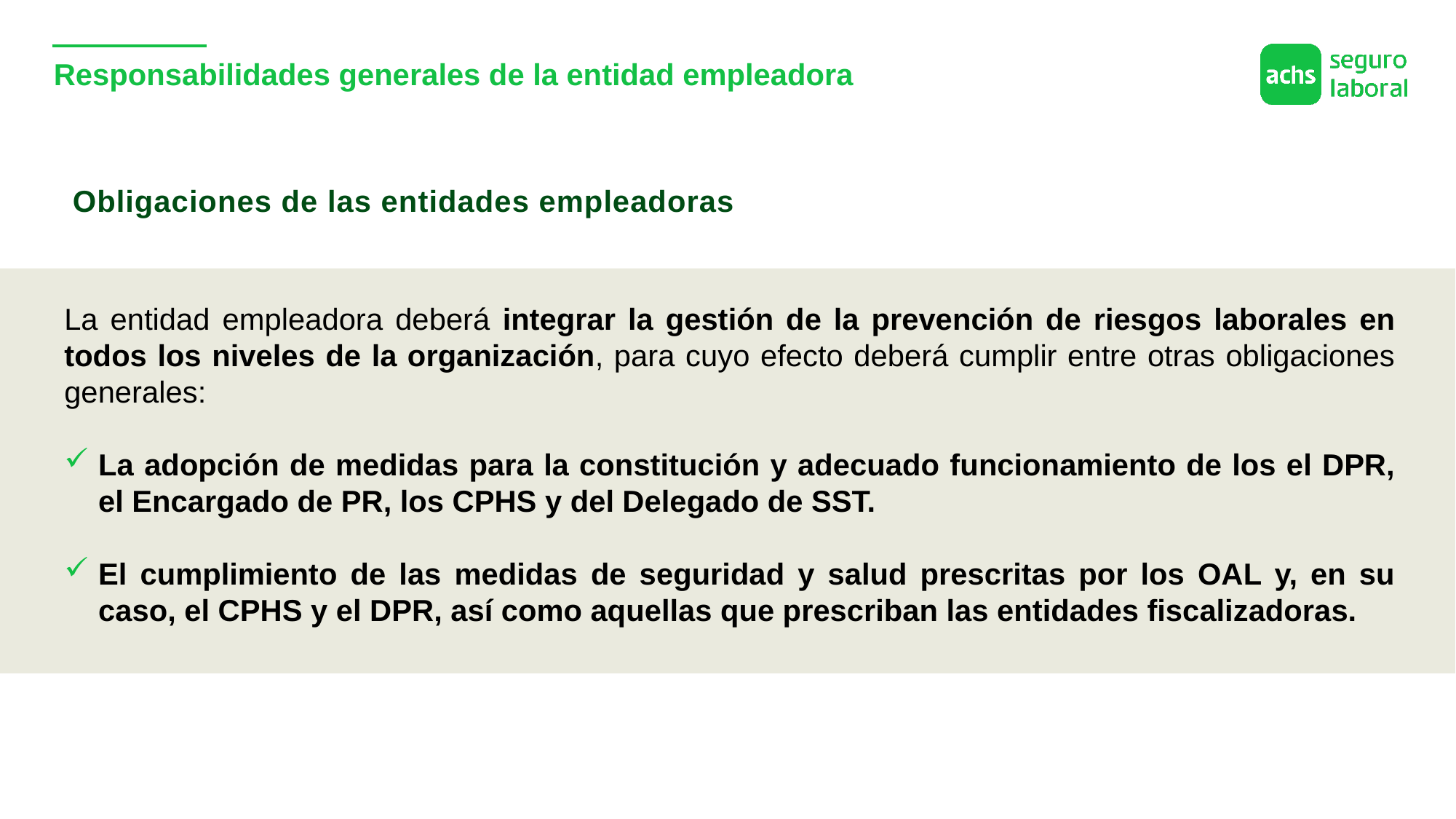

# Responsabilidades generales de la entidad empleadora
Obligaciones de las entidades empleadoras

La entidad empleadora deberá integrar la gestión de la prevención de riesgos laborales en todos los niveles de la organización, para cuyo efecto deberá cumplir entre otras obligaciones generales:

La adopción de medidas para la constitución y adecuado funcionamiento de los el DPR, el Encargado de PR, los CPHS y del Delegado de SST.

El cumplimiento de las medidas de seguridad y salud prescritas por los OAL y, en su caso, el CPHS y el DPR, así como aquellas que prescriban las entidades fiscalizadoras.